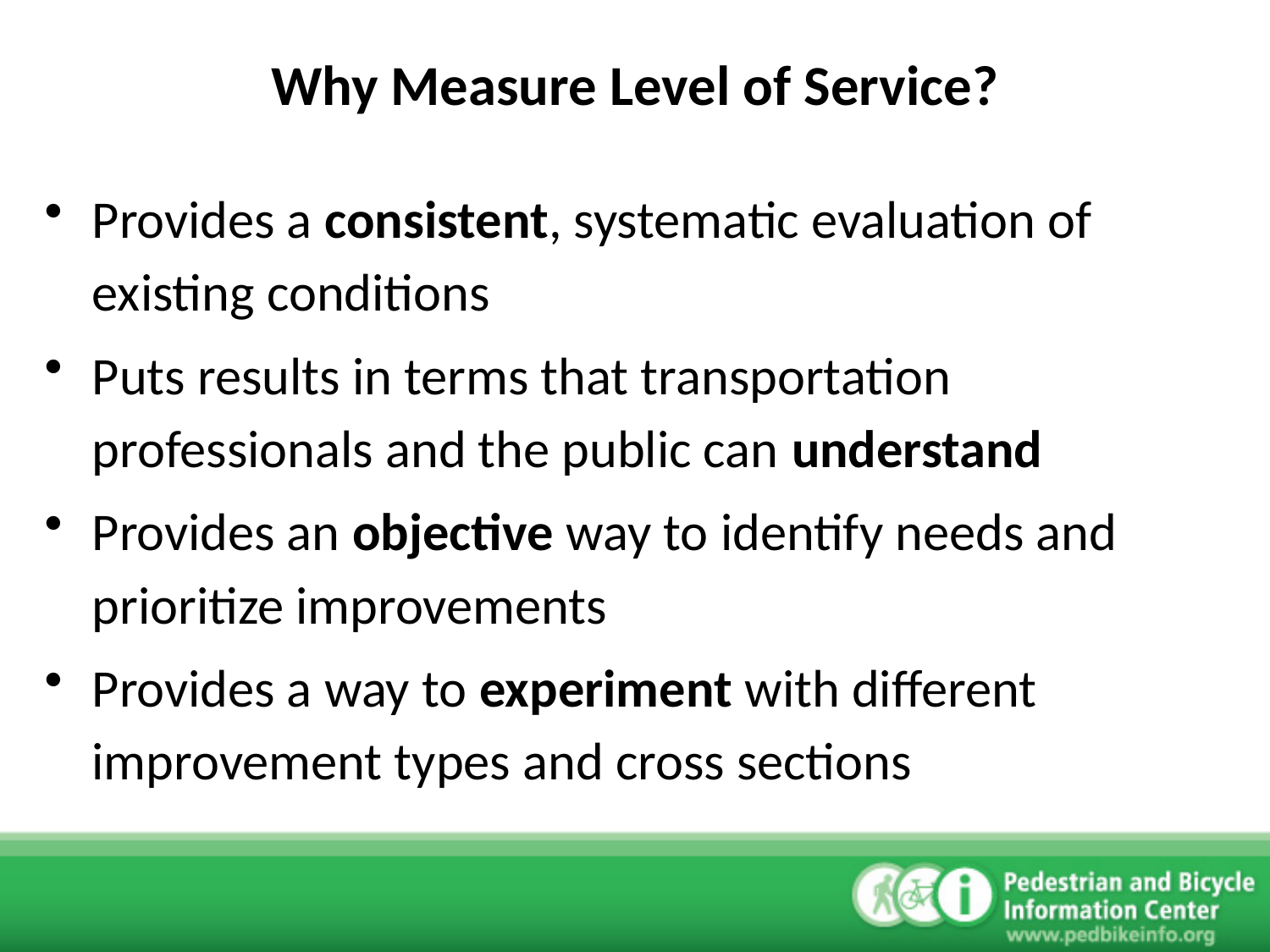

Why Measure Level of Service?

Provides a consistent, systematic evaluation of existing conditions
Puts results in terms that transportation professionals and the public can understand
Provides an objective way to identify needs and prioritize improvements
Provides a way to experiment with different improvement types and cross sections